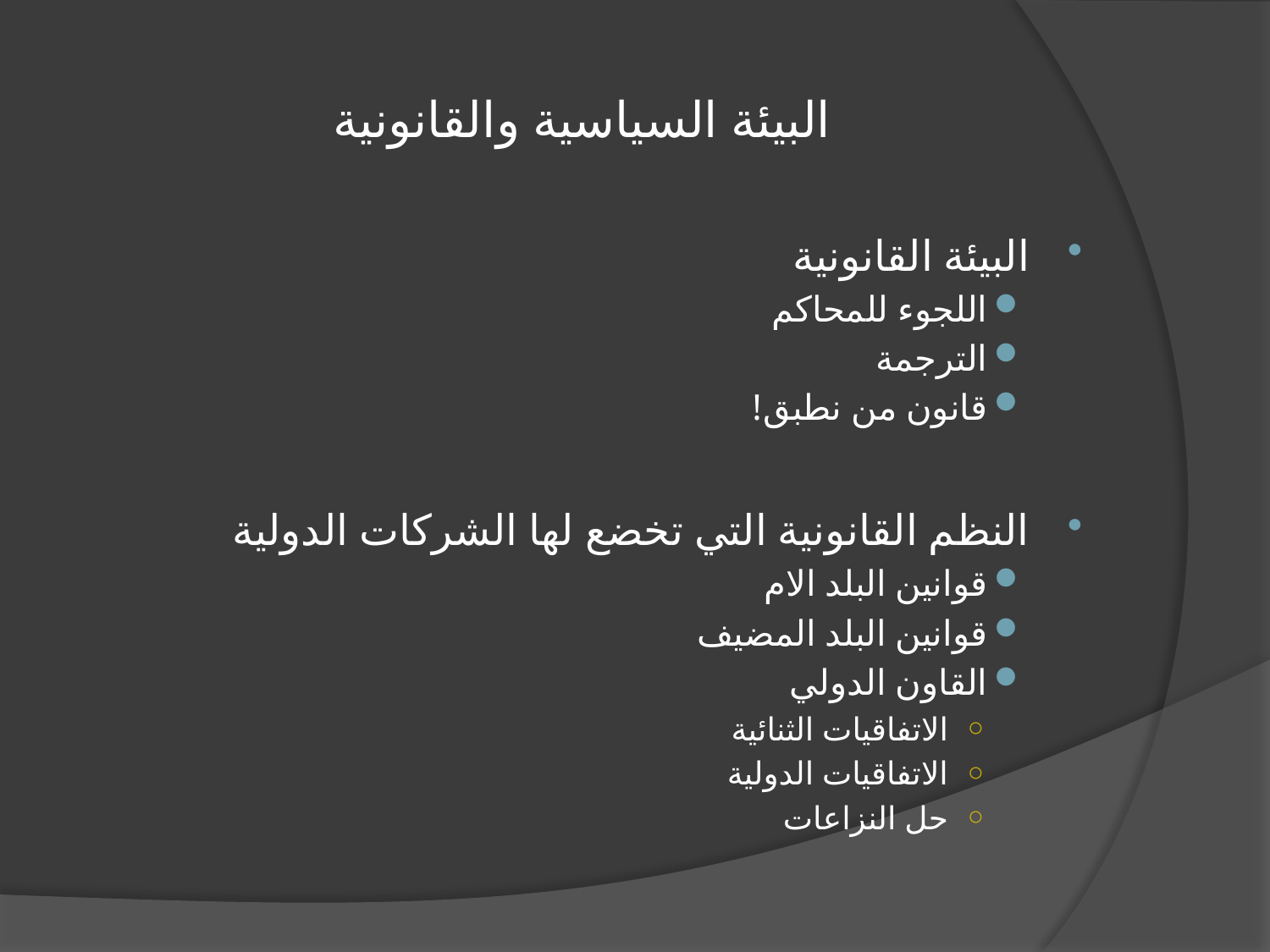

# البيئة السياسية والقانونية
البيئة القانونية
اللجوء للمحاكم
الترجمة
قانون من نطبق!

النظم القانونية التي تخضع لها الشركات الدولية
قوانين البلد الام
قوانين البلد المضيف
القاون الدولي
الاتفاقيات الثنائية
الاتفاقيات الدولية
حل النزاعات